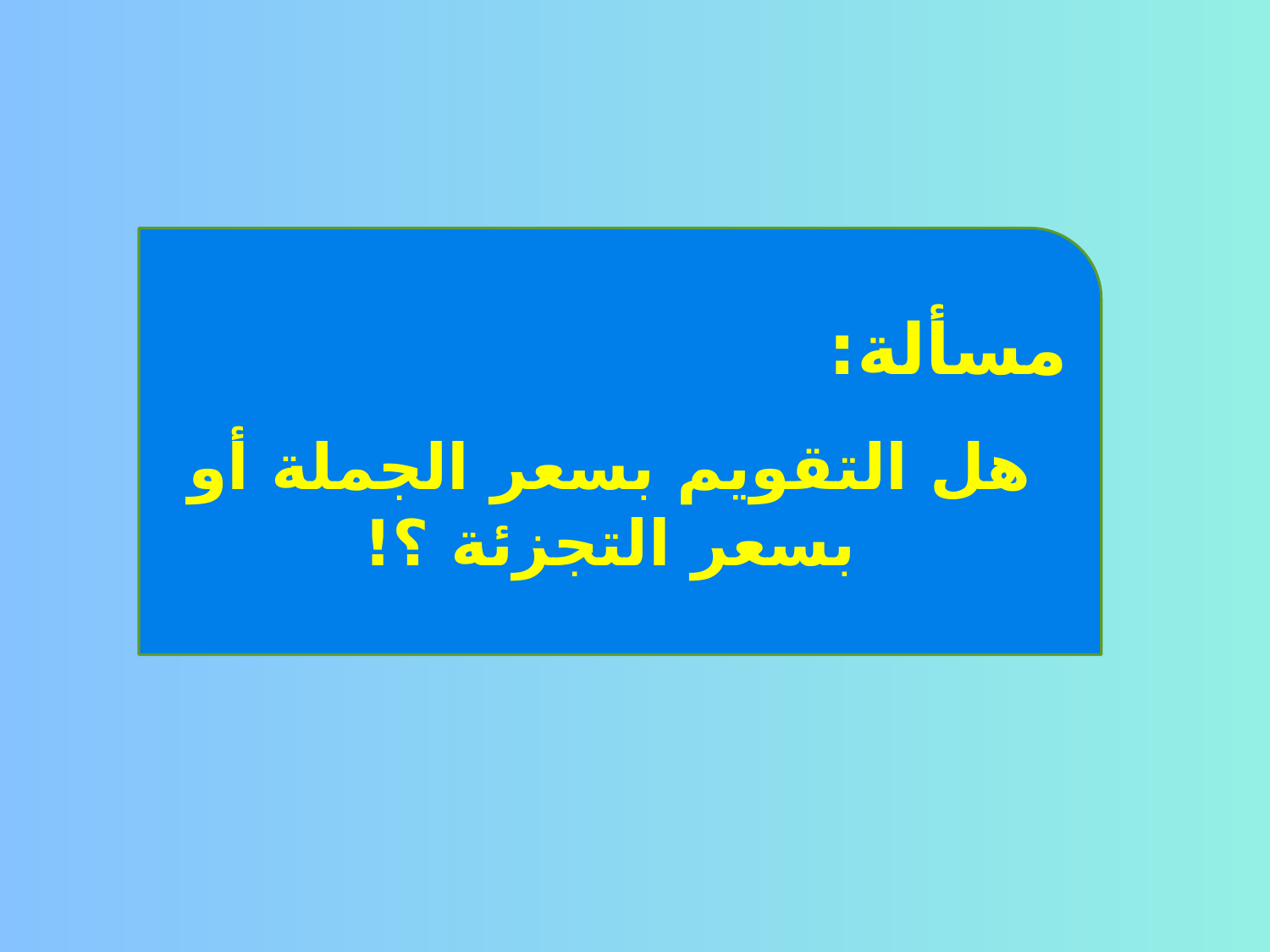

مسألة:

هل التقويم بسعر الجملة أو بسعر التجزئة ؟!